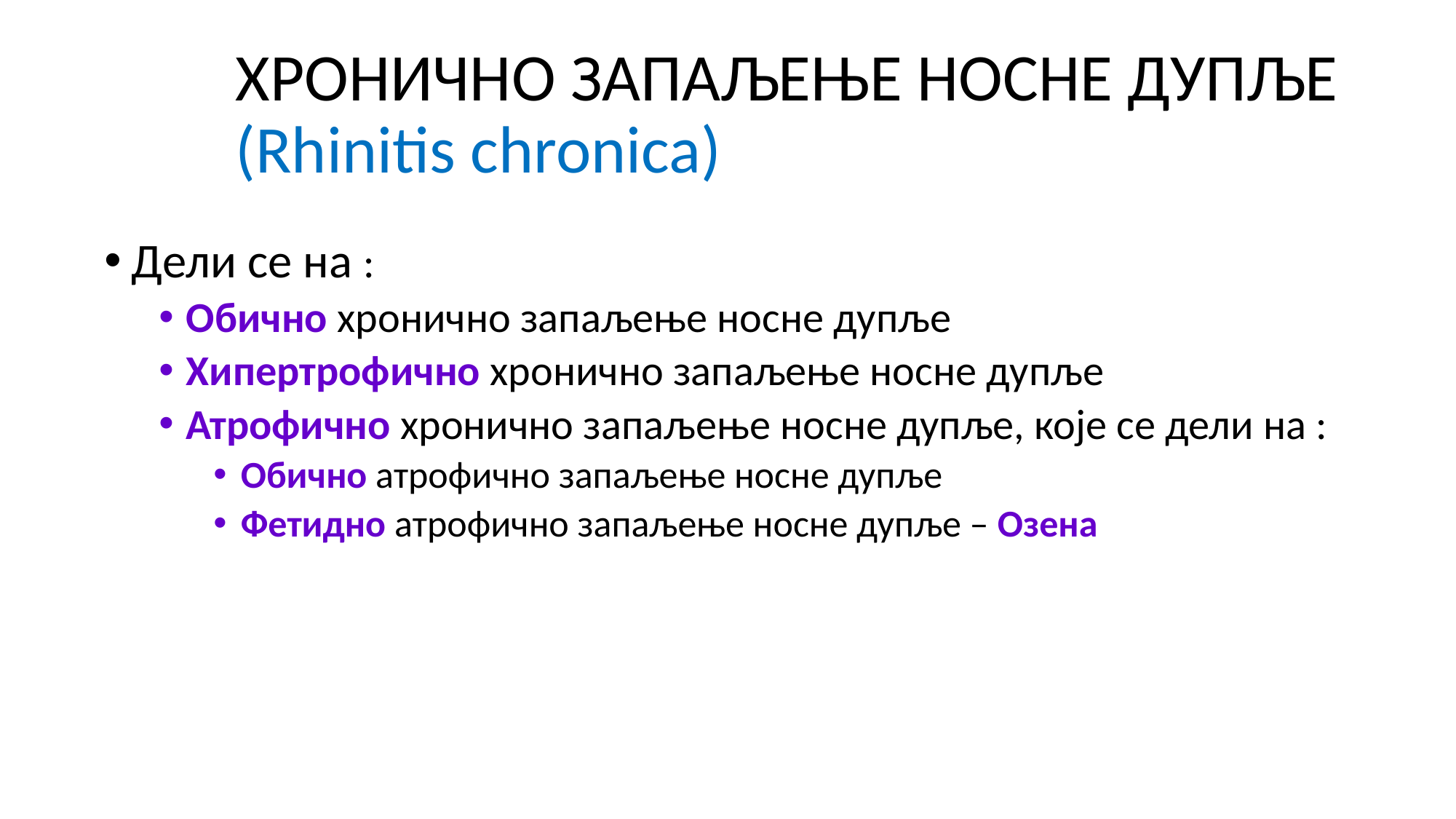

# ХРОНИЧНО ЗАПАЉЕЊЕ НОСНЕ ДУПЉЕ (Rhinitis chronica)
Дели се на :
Обично хронично запаљење носне дупље
Хипертрофично хронично запаљење носне дупље
Атрофично хронично запаљење носне дупље, које се дели на :
Обично атрофично запаљење носне дупље
Фетидно атрофично запаљење носне дупље – Озена